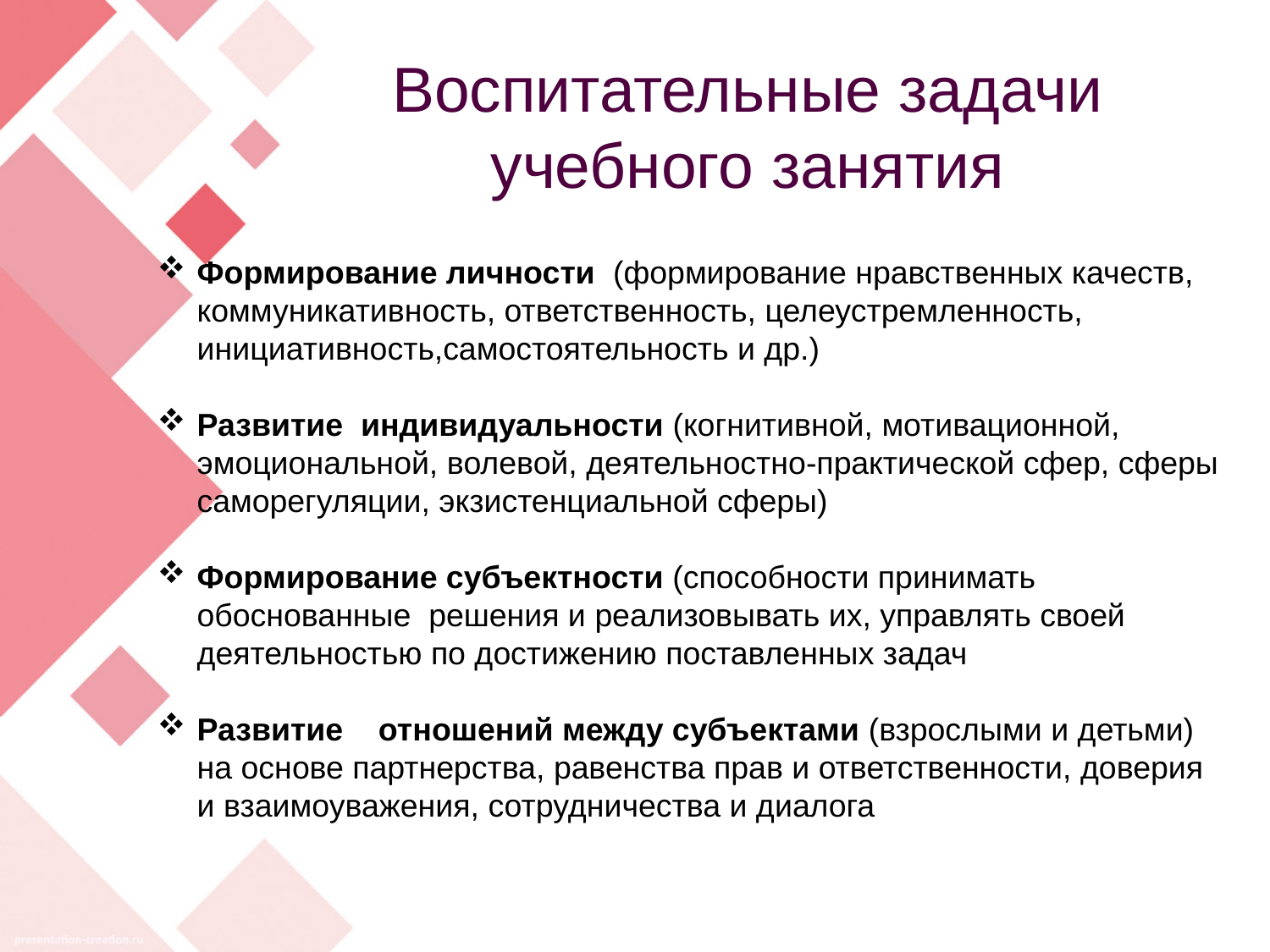

Воспитательные задачи учебного занятия
Формирование личности  (формирование нравственных качеств, коммуникативность, ответственность, целеустремленность, инициативность,самостоятельность и др.)

Развитие  индивидуальности (когнитивной, мотивационной, эмоциональной, волевой, деятельностно-практической сфер, сферы саморегуляции, экзистенциальной сферы)

Формирование субъектности (способности принимать обоснованные  решения и реализовывать их, управлять своей деятельностью по достижению поставленных задач

Развитие    отношений между субъектами (взрослыми и детьми) на основе партнерства, равенства прав и ответственности, доверия и взаимоуважения, сотрудничества и диалога